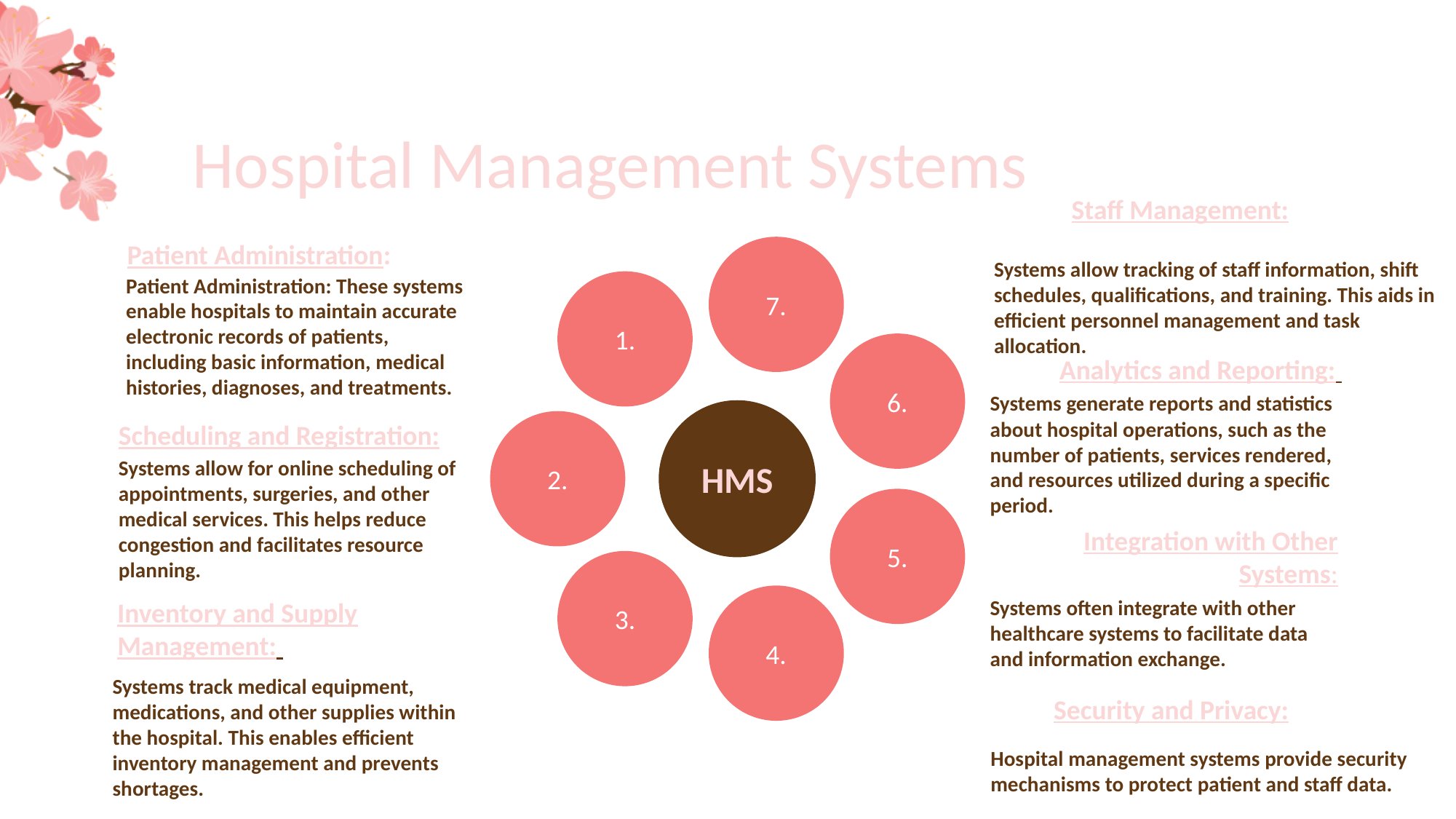

# Hospital Management Systems
Staff Management:
Patient Administration:
7.
Systems allow tracking of staff information, shift schedules, qualifications, and training. This aids in efficient personnel management and task allocation.
Patient Administration: These systems enable hospitals to maintain accurate electronic records of patients, including basic information, medical histories, diagnoses, and treatments.
1.
6.
Analytics and Reporting:
Systems generate reports and statistics about hospital operations, such as the number of patients, services rendered, and resources utilized during a specific period.
HMS
2.
Scheduling and Registration:
Systems allow for online scheduling of appointments, surgeries, and other medical services. This helps reduce congestion and facilitates resource planning.
5.
Integration with Other Systems:
3.
4.
Systems often integrate with other healthcare systems to facilitate data and information exchange.
Inventory and Supply Management:
Systems track medical equipment, medications, and other supplies within the hospital. This enables efficient inventory management and prevents shortages.
Security and Privacy:
Hospital management systems provide security mechanisms to protect patient and staff data.